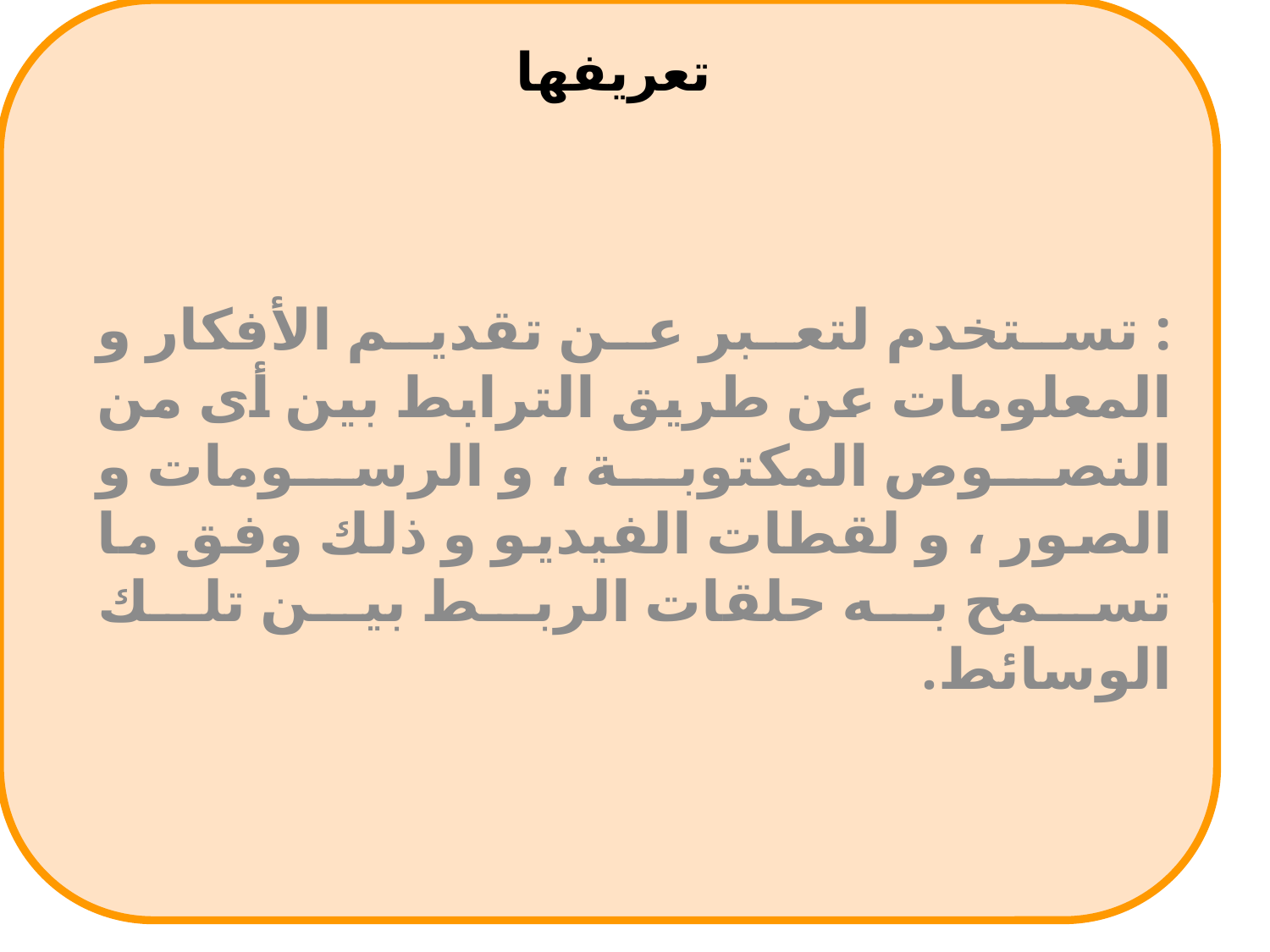

# تعريفها
: تستخدم لتعبر عن تقديم الأفكار و المعلومات عن طريق الترابط بين أى من النصوص المكتوبة ، و الرسومات و الصور ، و لقطات الفيديو و ذلك وفق ما تسمح به حلقات الربط بين تلك الوسائط.